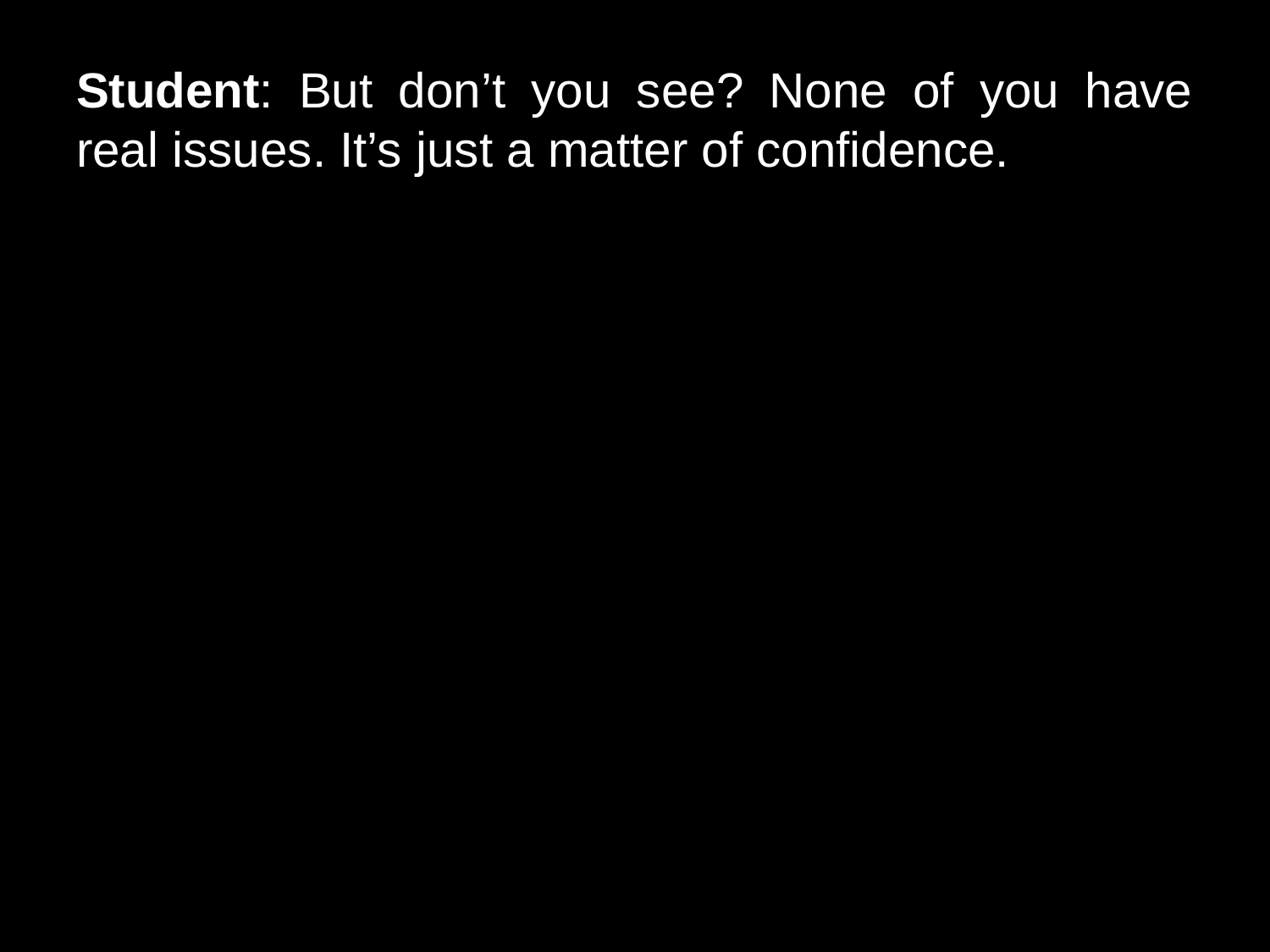

# Student: But don’t you see? None of you have real issues. It’s just a matter of confidence.